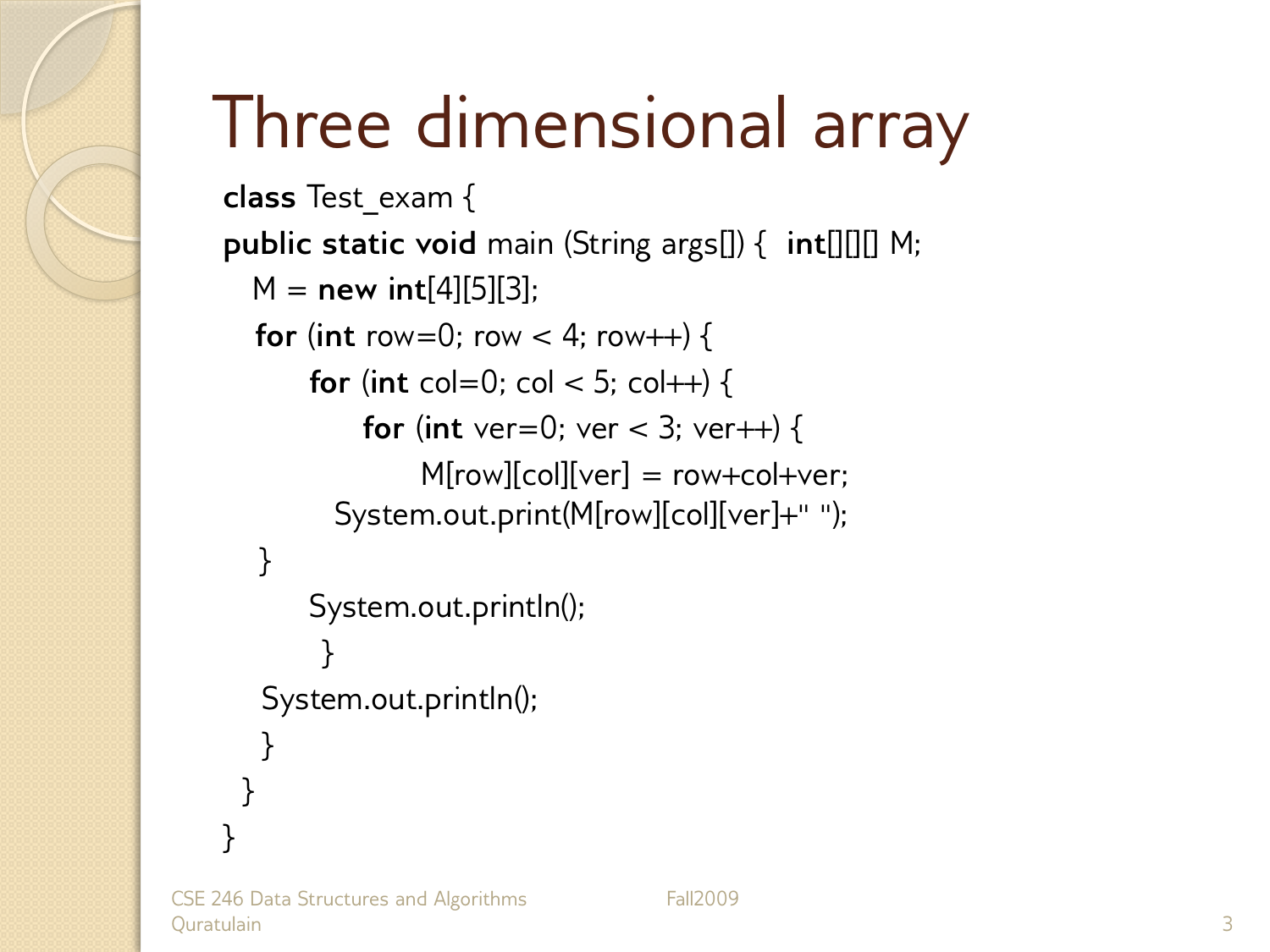

# Three dimensional array
class Test_exam {
public static void main (String args[]) {  int[][][] M;
   M = new int[4][5][3];
   for (int row=0; row < 4; row++) {
        for (int col=0; col < 5; col++) {
             for (int ver=0; ver < 3; ver++) {
                    M[row][col][ver] = row+col+ver;                          		        		System.out.print(M[row][col][ver]+" ");
			}
	     System.out.println();
          }
    System.out.println();
    }
  }
}
CSE 246 Data Structures and Algorithms                      Fall2009                                                            Quratulain
3